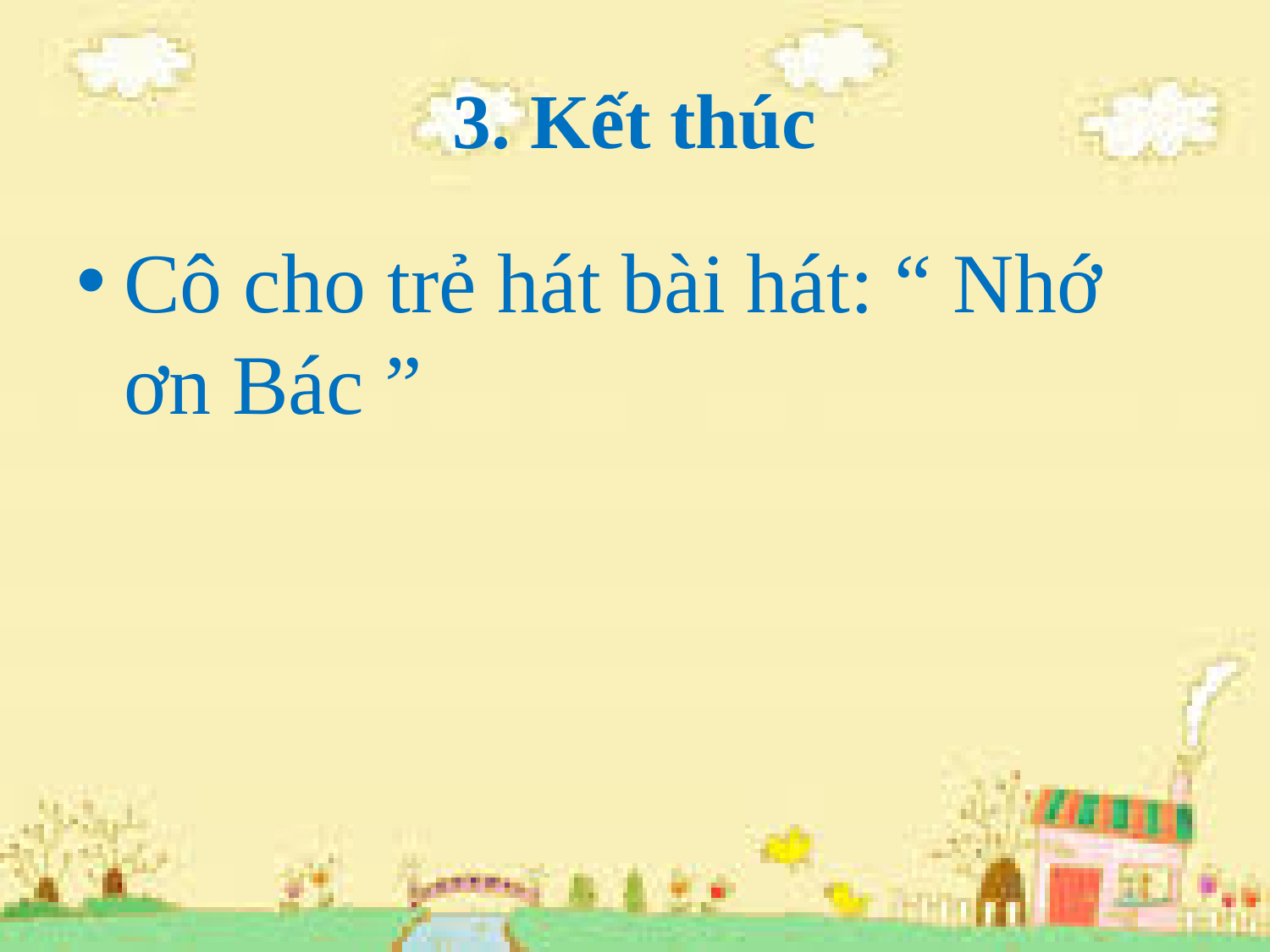

# 3. Kết thúc
Cô cho trẻ hát bài hát: “ Nhớ ơn Bác ”